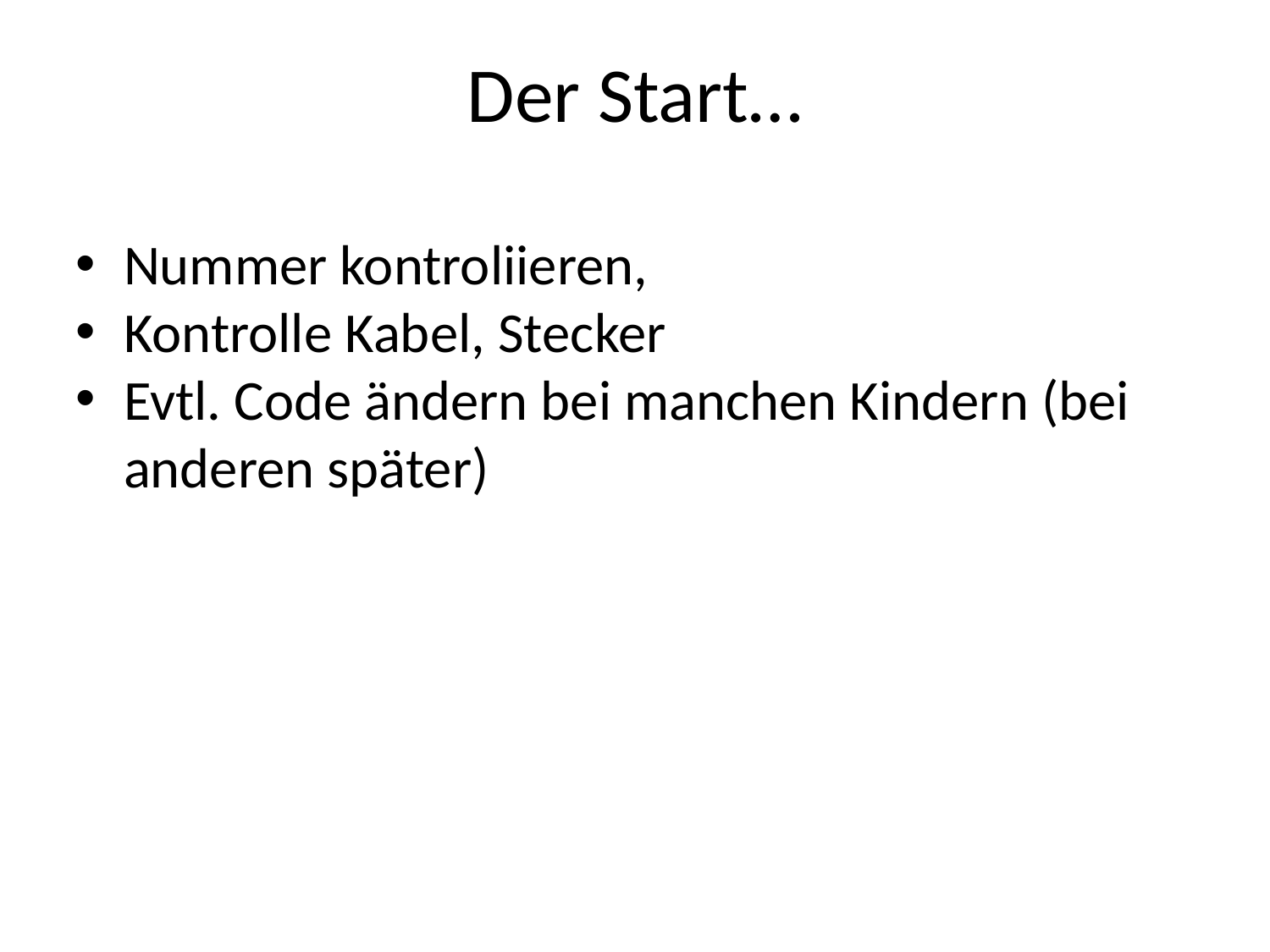

# Der Start…
Nummer kontroliieren,
Kontrolle Kabel, Stecker
Evtl. Code ändern bei manchen Kindern (bei anderen später)